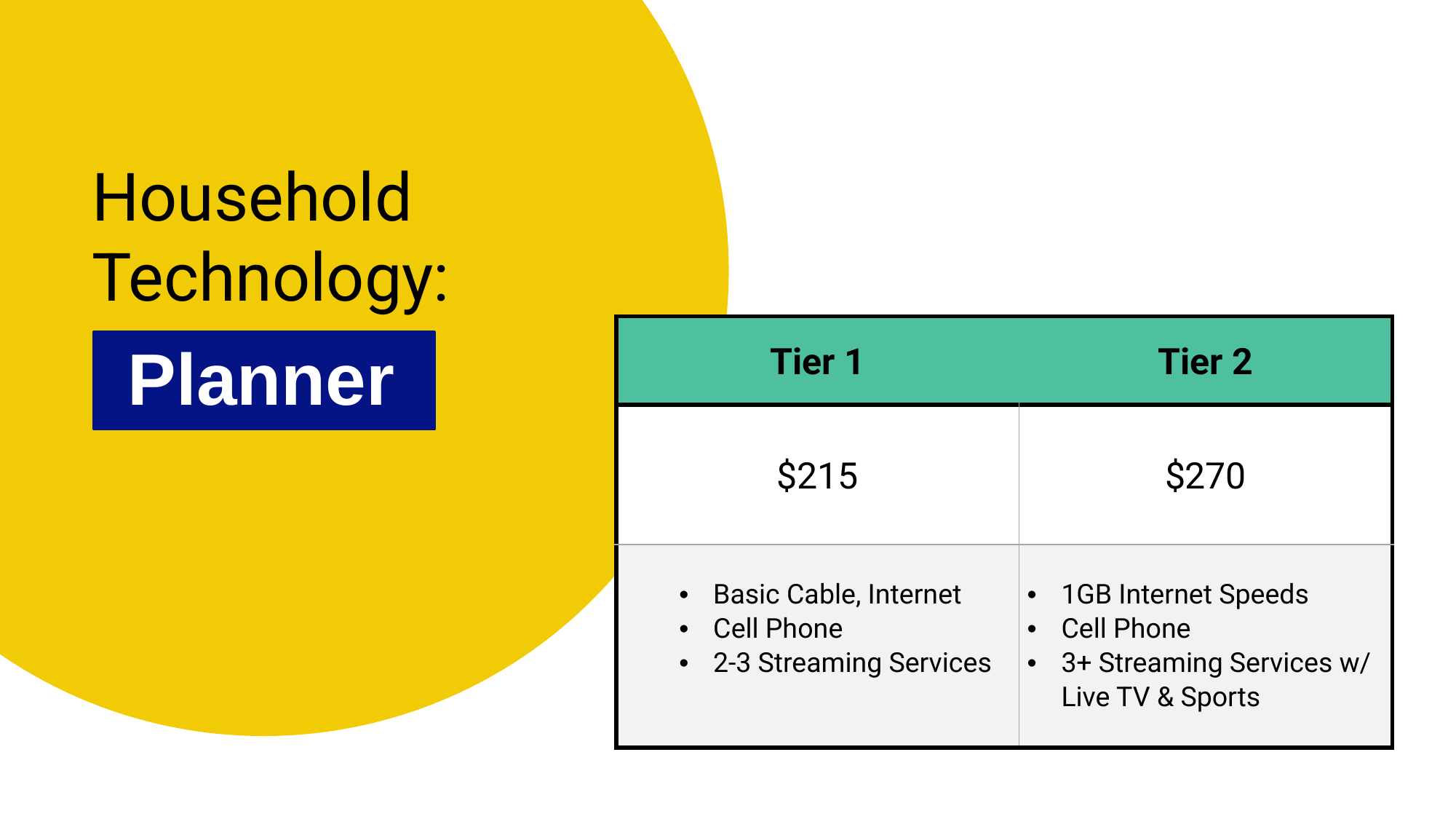

Household Technology:
  Planner
| Tier 1 | Tier 2 |
| --- | --- |
| $215 | $270 |
| Basic Cable, Internet Cell Phone 2-3 Streaming Services | 1GB Internet Speeds Cell Phone 3+ Streaming Services w/ Live TV & Sports |